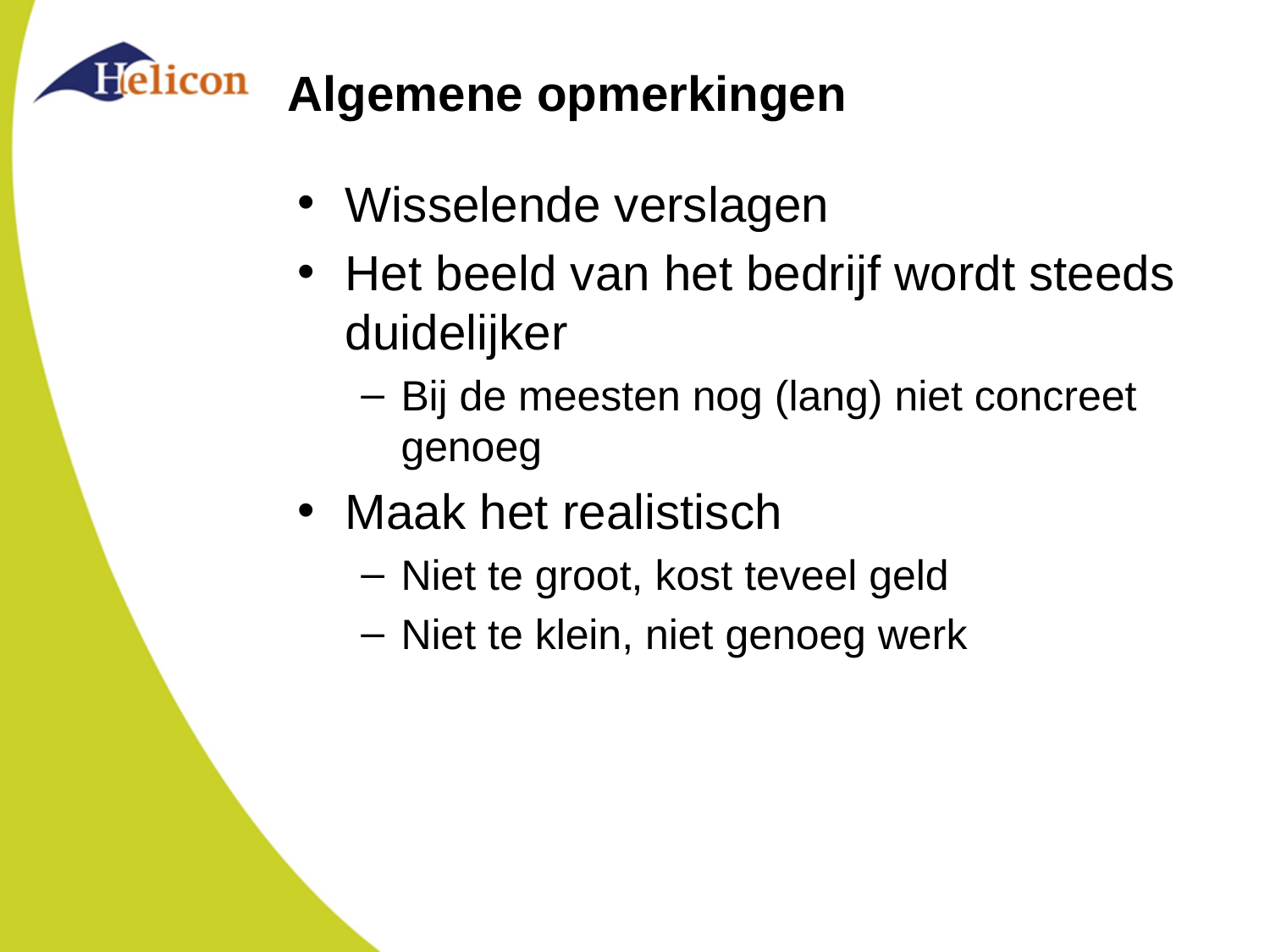

# Algemene opmerkingen
Wisselende verslagen
Het beeld van het bedrijf wordt steeds duidelijker
Bij de meesten nog (lang) niet concreet genoeg
Maak het realistisch
Niet te groot, kost teveel geld
Niet te klein, niet genoeg werk